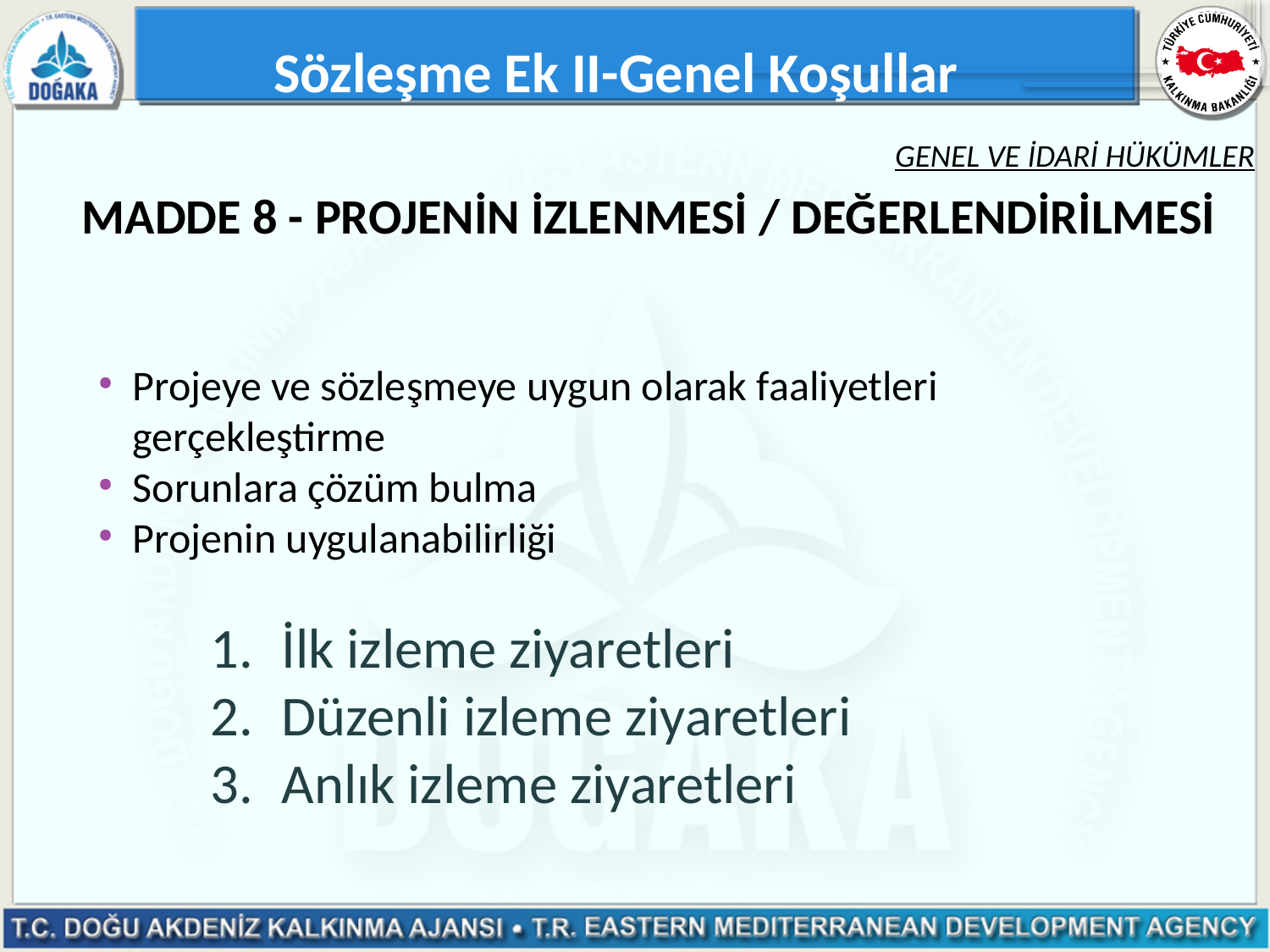

Sözleşme Ek II-Genel Koşullar
Genel ve İdarİ hükümler
# MADDE 8 - PROJENİN İZLENMESİ / DEĞERLENDİRİLMESİ
Projeye ve sözleşmeye uygun olarak faaliyetleri gerçekleştirme
Sorunlara çözüm bulma
Projenin uygulanabilirliği

İlk izleme ziyaretleri
Düzenli izleme ziyaretleri
Anlık izleme ziyaretleri